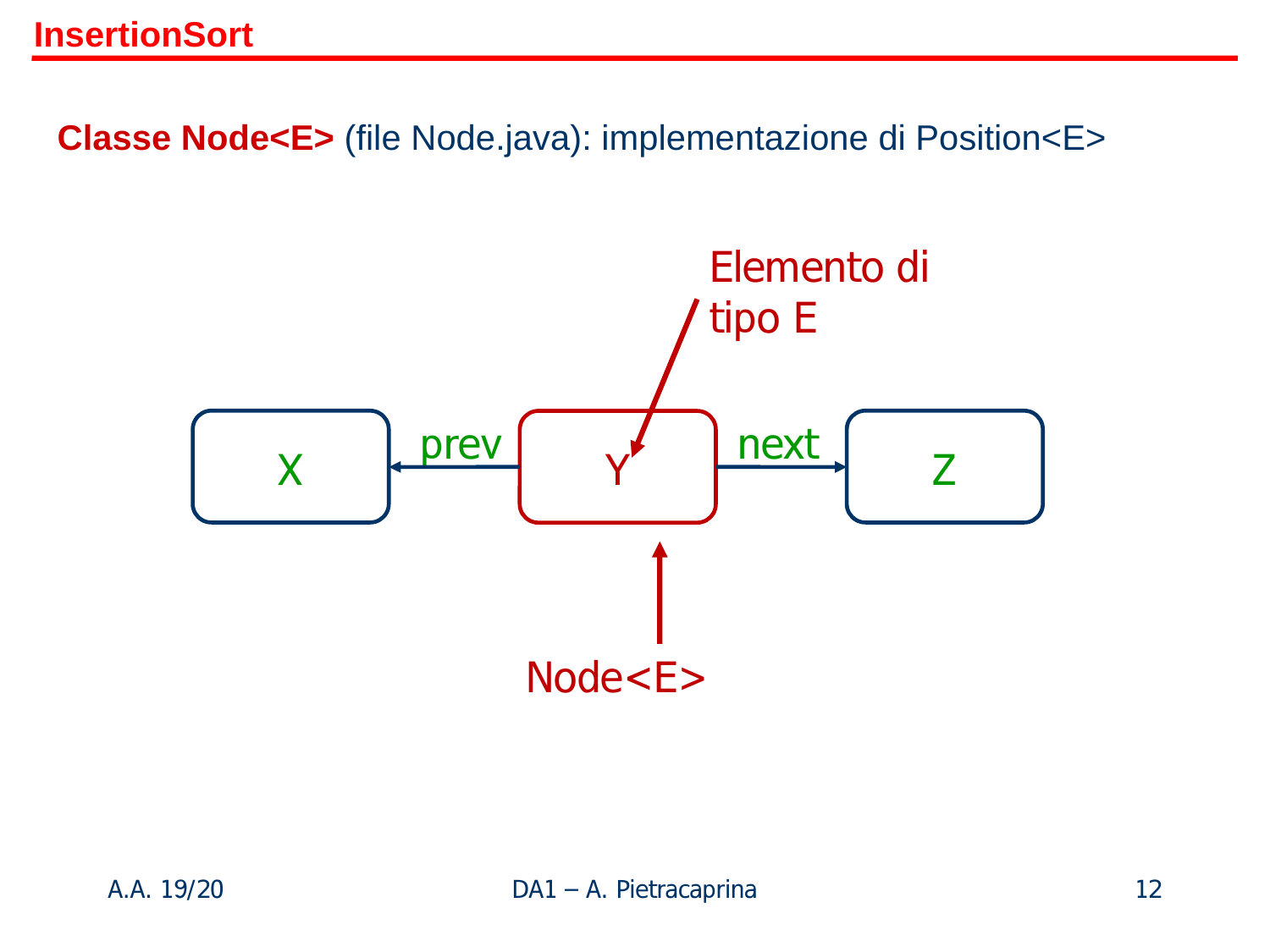

InsertionSort

Classe Node<E> (file Node.java): implementazione di Position<E>
Elemento di tipo E

prev

next
X
Z
Y

Node<E>
A.A. 19/20
DA1 – A. Pietracaprina
12